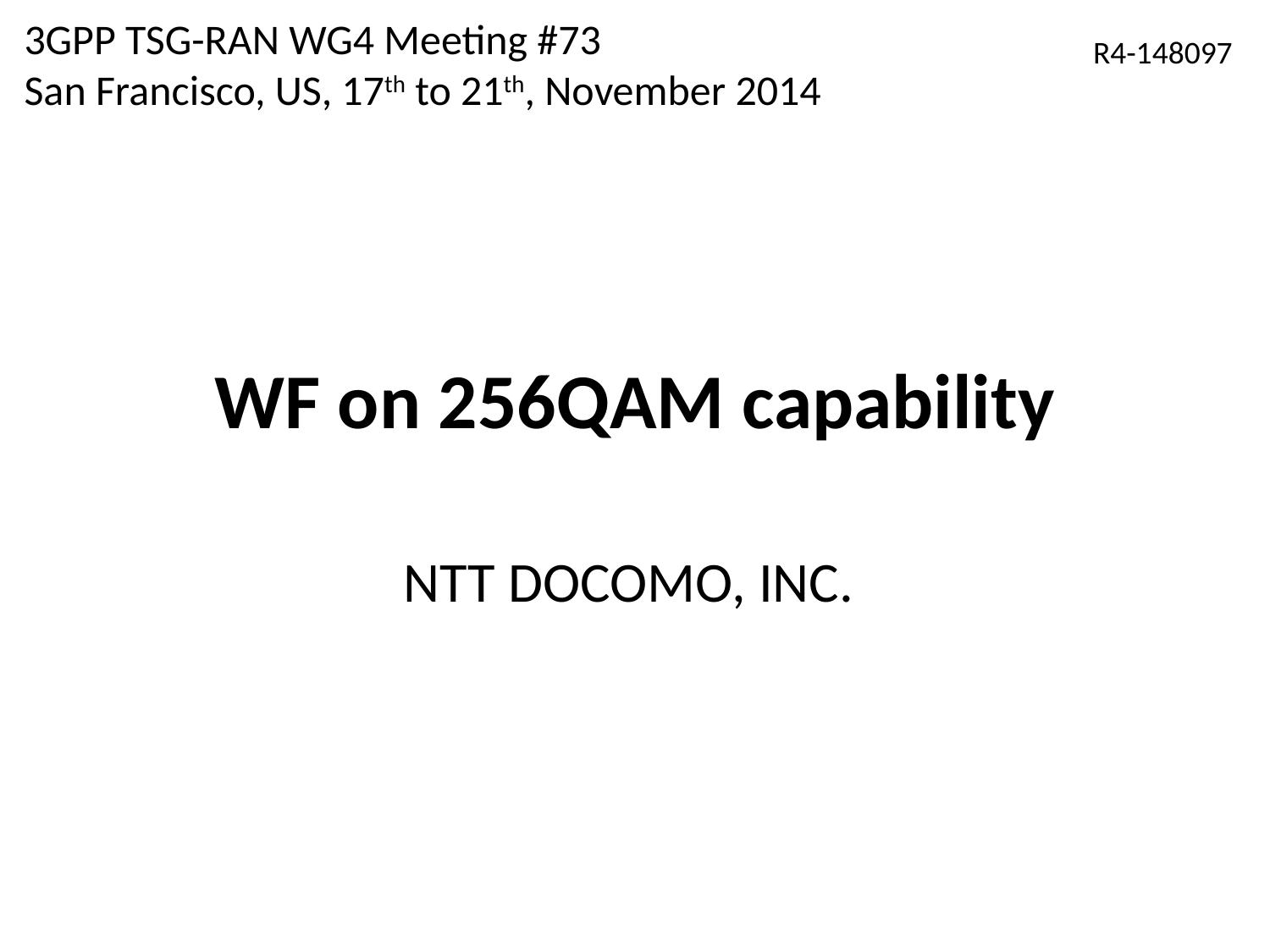

3GPP TSG-RAN WG4 Meeting #73
San Francisco, US, 17th to 21th, November 2014
 R4-148097
# WF on 256QAM capability
NTT DOCOMO, INC.